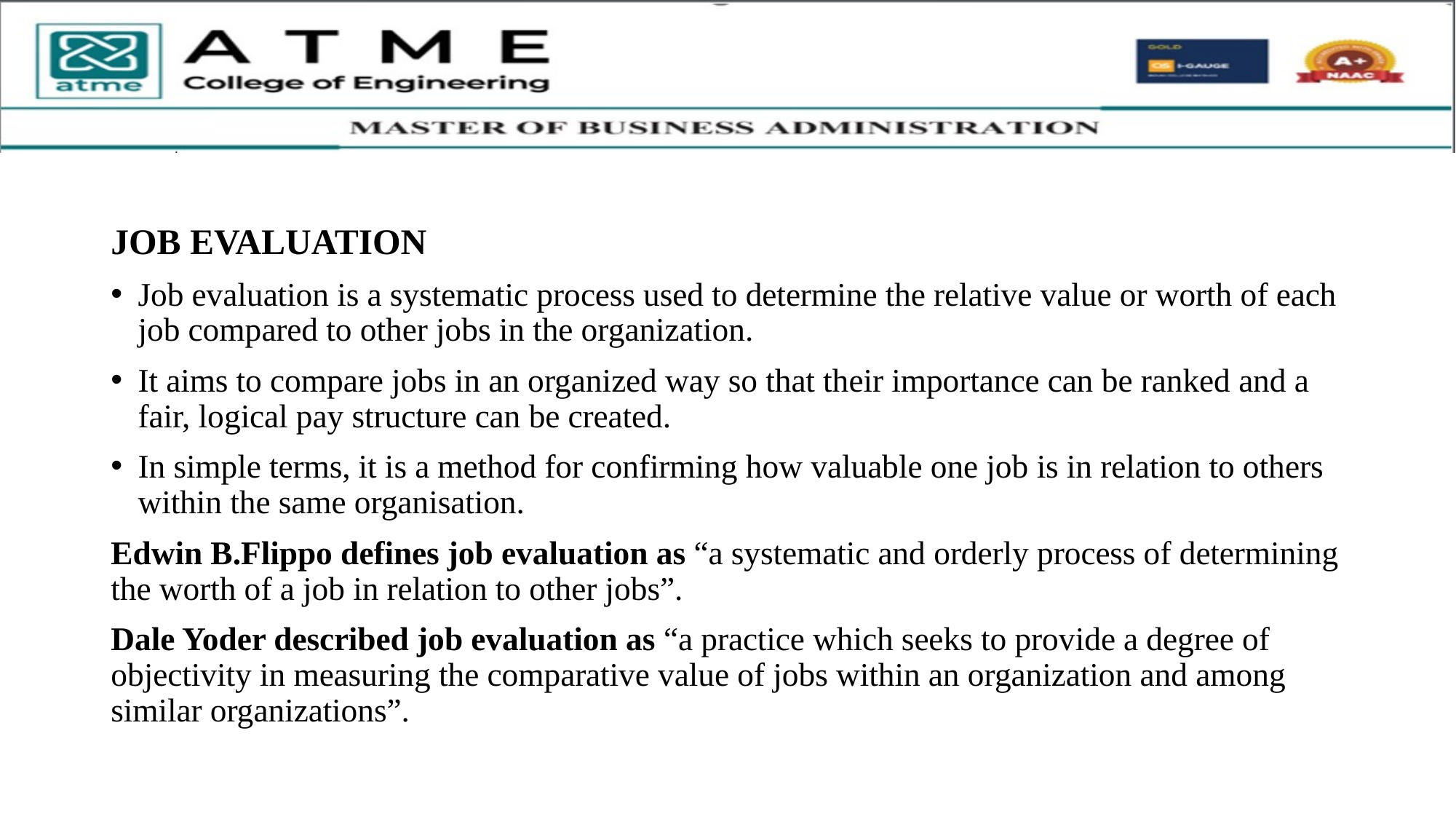

JOB EVALUATION
Job evaluation is a systematic process used to determine the relative value or worth of each job compared to other jobs in the organization.
It aims to compare jobs in an organized way so that their importance can be ranked and a fair, logical pay structure can be created.
In simple terms, it is a method for confirming how valuable one job is in relation to others within the same organisation.
Edwin B.Flippo defines job evaluation as “a systematic and orderly process of determining the worth of a job in relation to other jobs”.
Dale Yoder described job evaluation as “a practice which seeks to provide a degree of objectivity in measuring the comparative value of jobs within an organization and among similar organizations”.